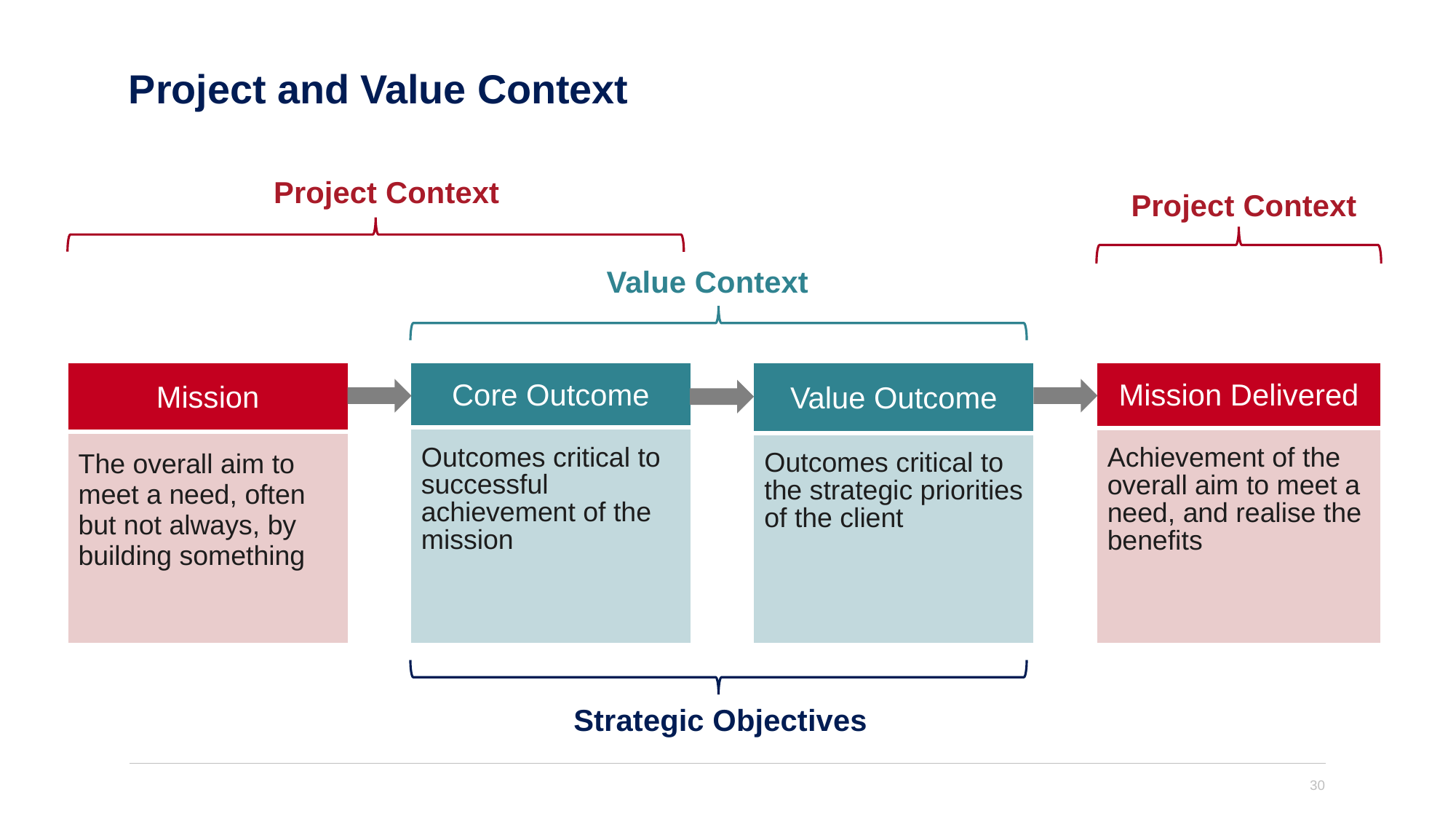

# Project and Value Context

Project Context
Project Context
Value Context
| Mission |
| --- |
| The overall aim to meet a need, often but not always, by building something |
| Core Outcome |
| --- |
| Outcomes critical to successful achievement of the mission |
| Value Outcome |
| --- |
| Outcomes critical to the strategic priorities of the client |
| Mission Delivered |
| --- |
| Achievement of the overall aim to meet a need, and realise the benefits |

Strategic Objectives
30